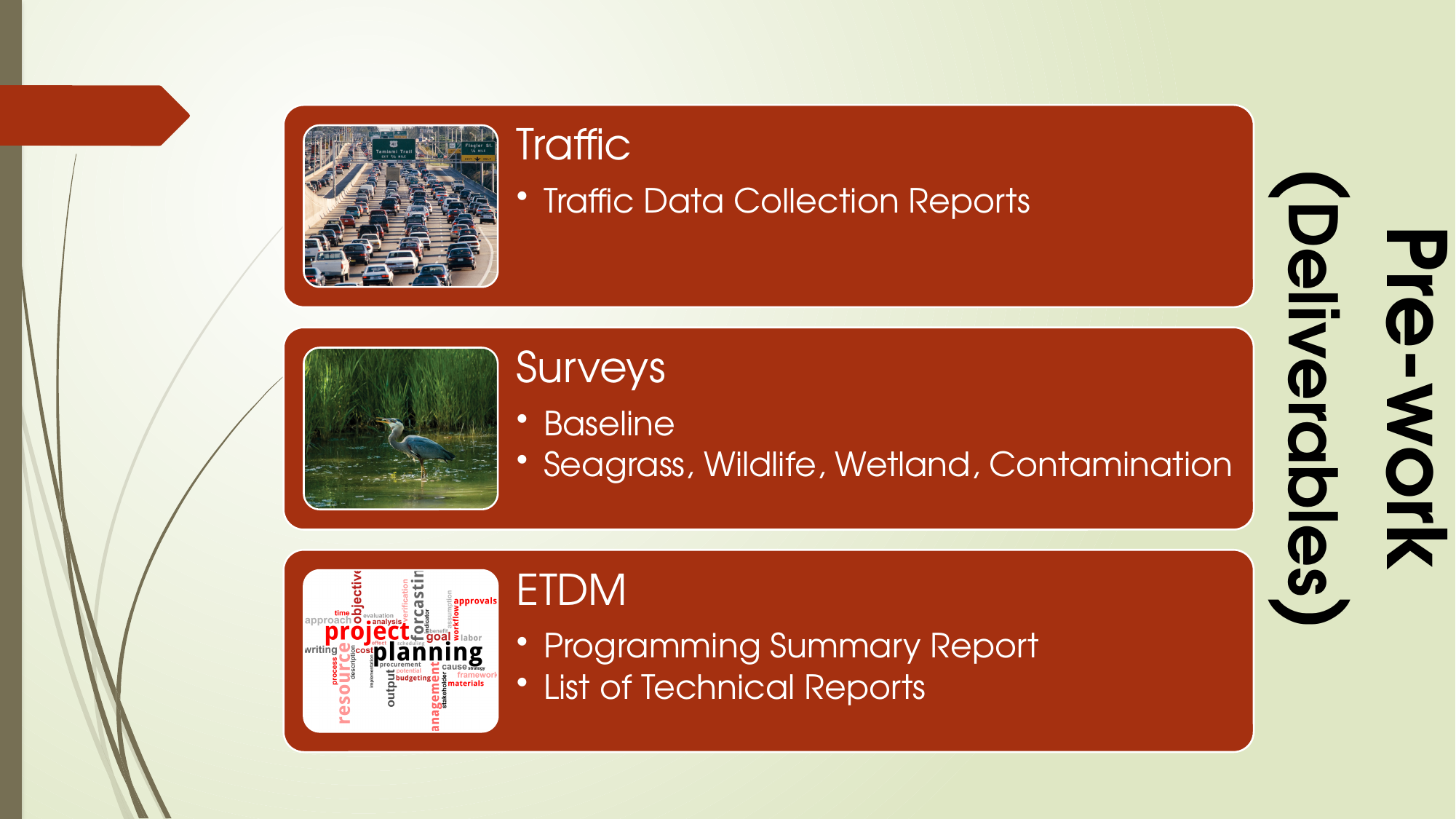

Traffic
Traffic Data Collection Reports
Surveys
Baseline
Seagrass, Wildlife, Wetland, Contamination
ETDM
Programming Summary Report
List of Technical Reports
Pre-work
(Deliverables)